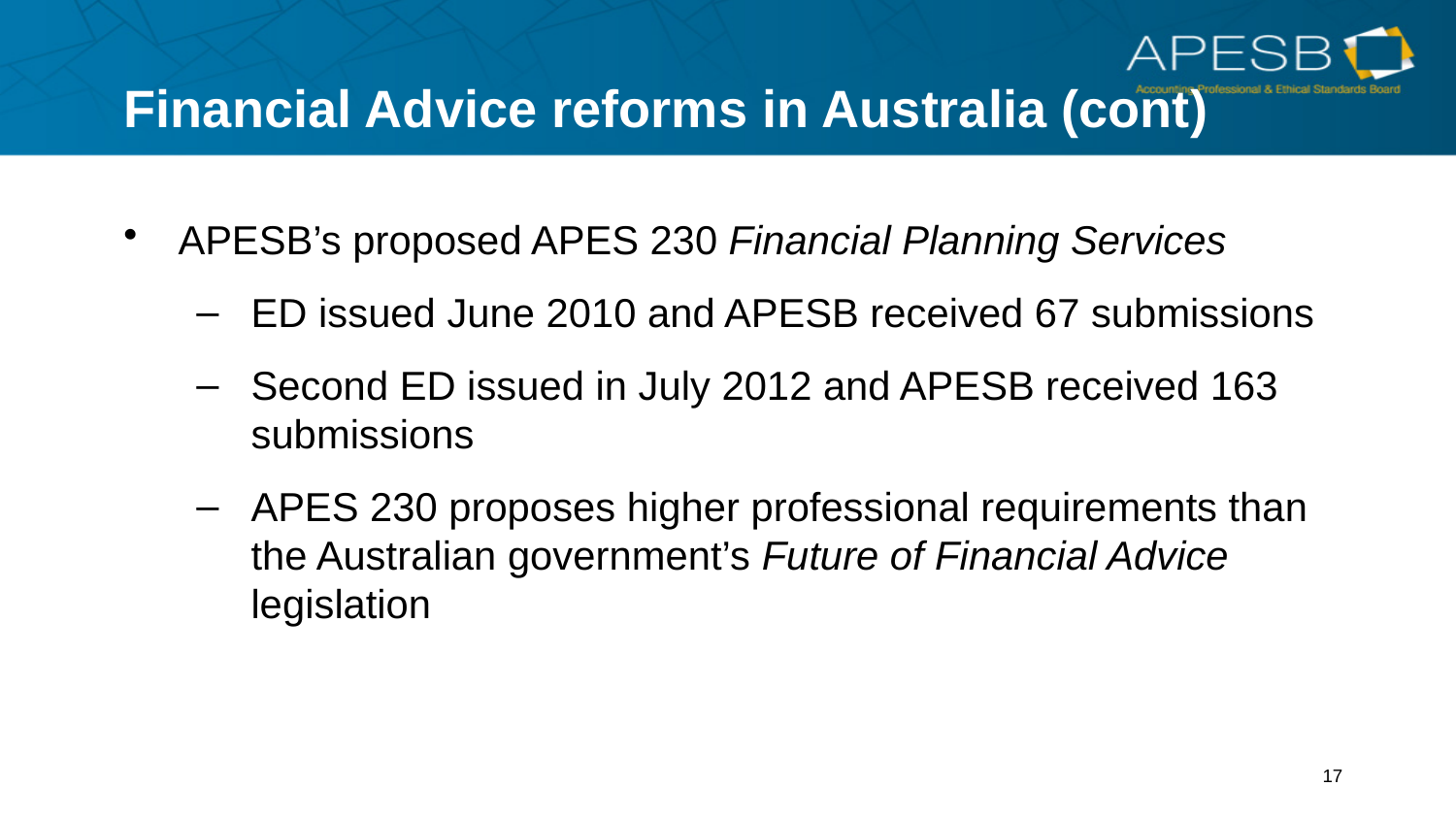

# Financial Advice reforms in Australia (cont)
APESB’s proposed APES 230 Financial Planning Services
ED issued June 2010 and APESB received 67 submissions
Second ED issued in July 2012 and APESB received 163 submissions
APES 230 proposes higher professional requirements than the Australian government’s Future of Financial Advice legislation